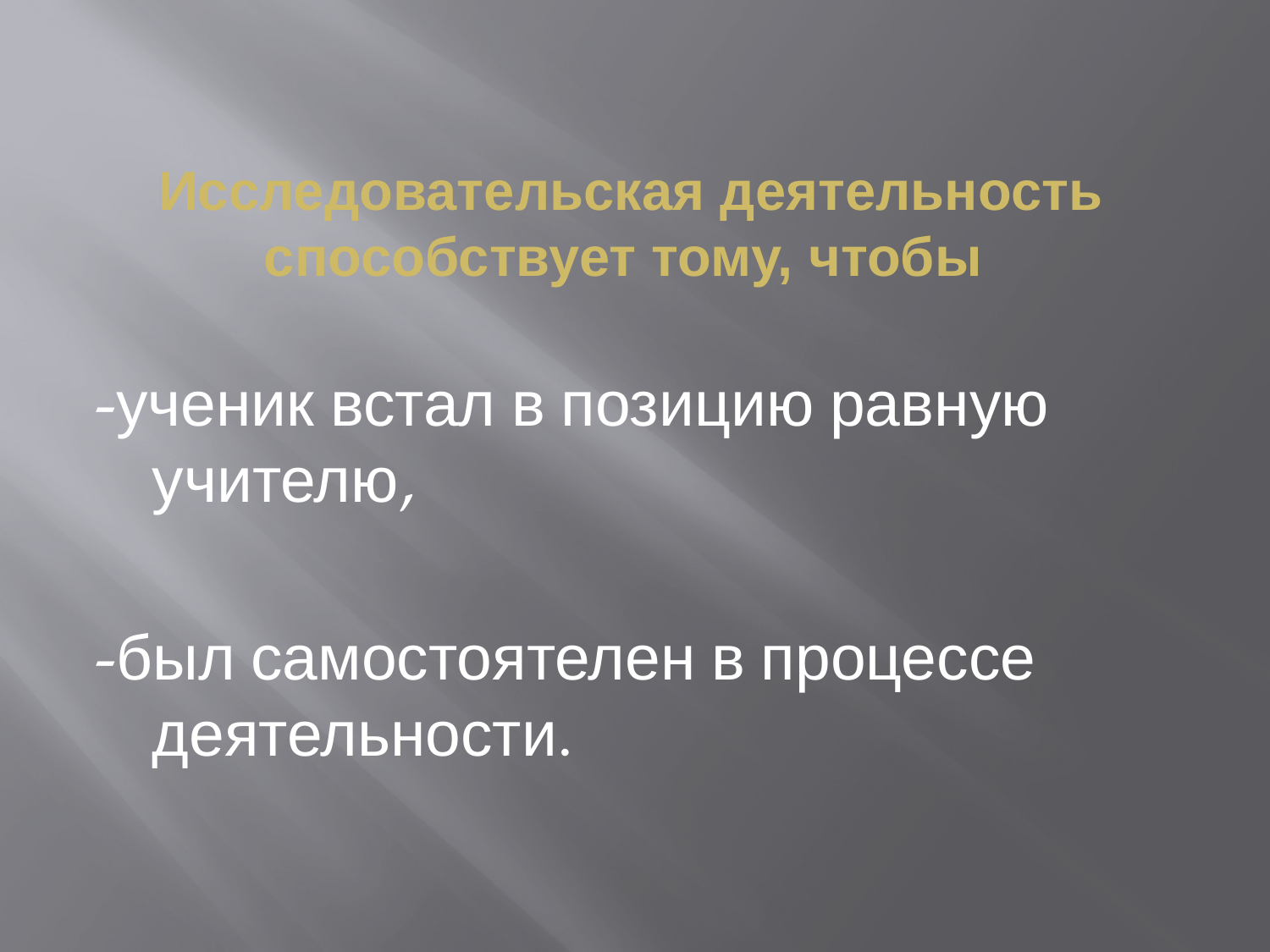

# Исследовательская деятельность способствует тому, чтобы
-ученик встал в позицию равную учителю,

-был самостоятелен в процессе деятельности.